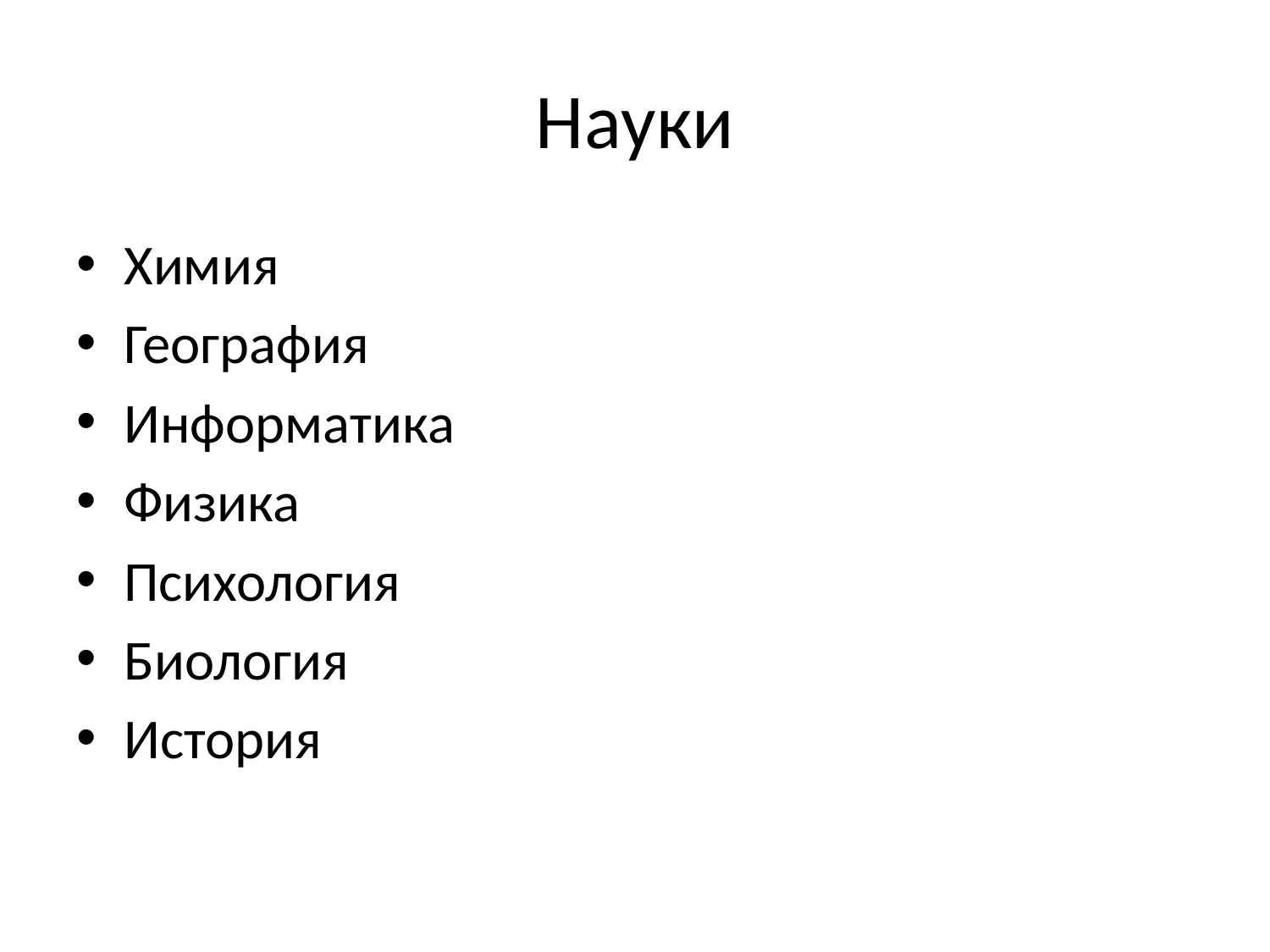

# Науки
Химия
География
Информатика
Физика
Психология
Биология
История